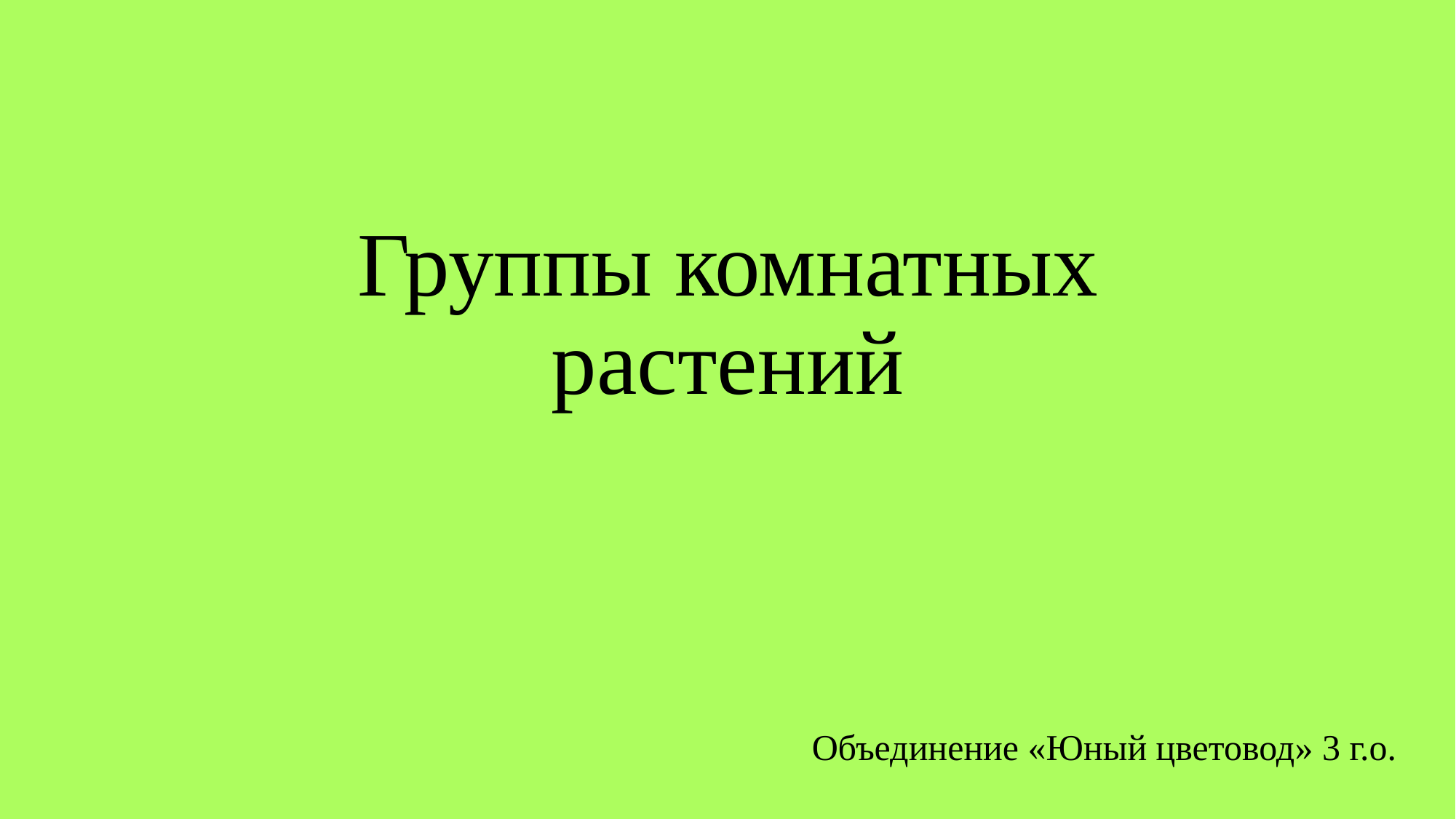

# Группы комнатных растений
Объединение «Юный цветовод» 3 г.о.